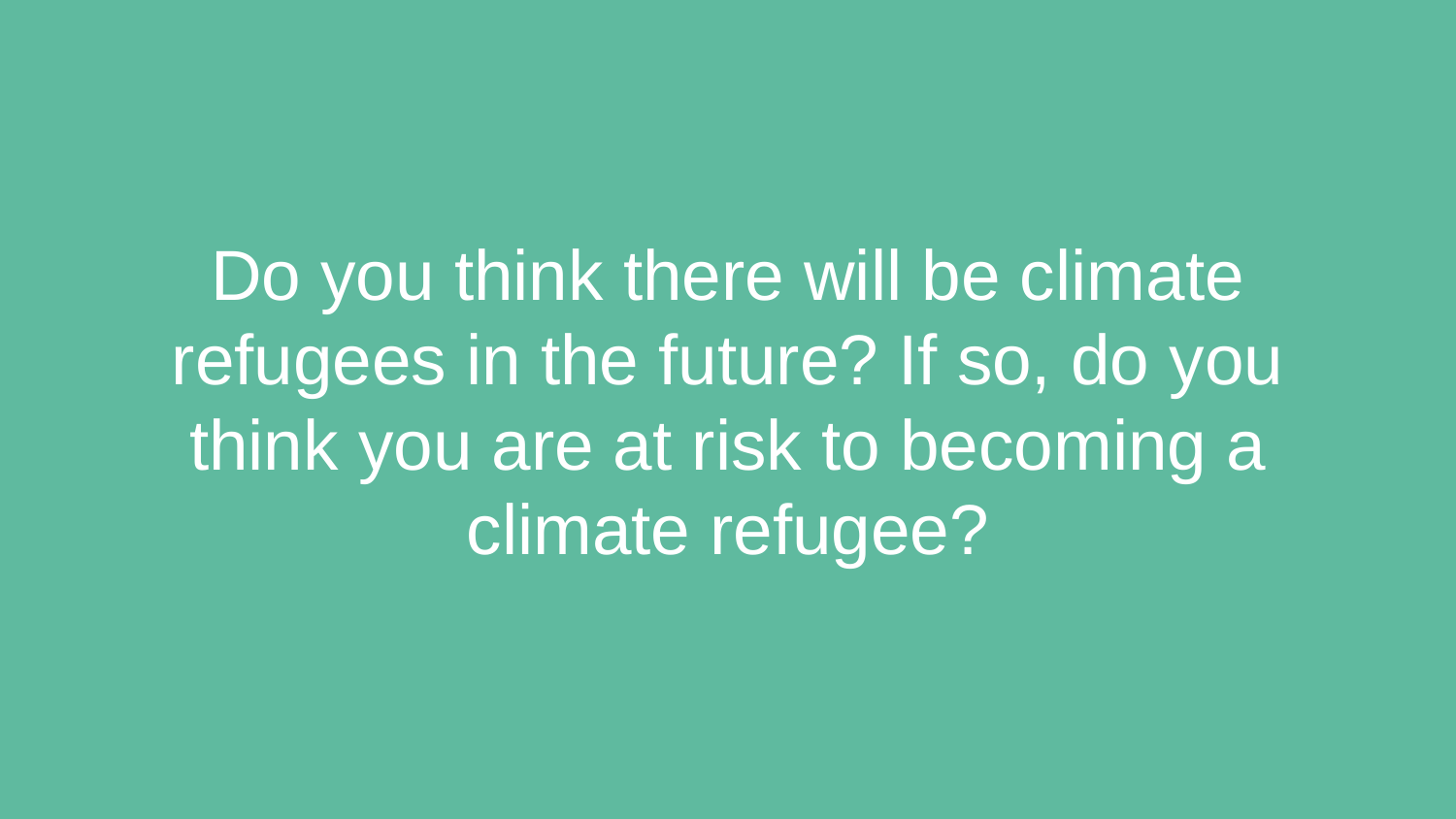

Do you think there will be climate refugees in the future? If so, do you think you are at risk to becoming a climate refugee?